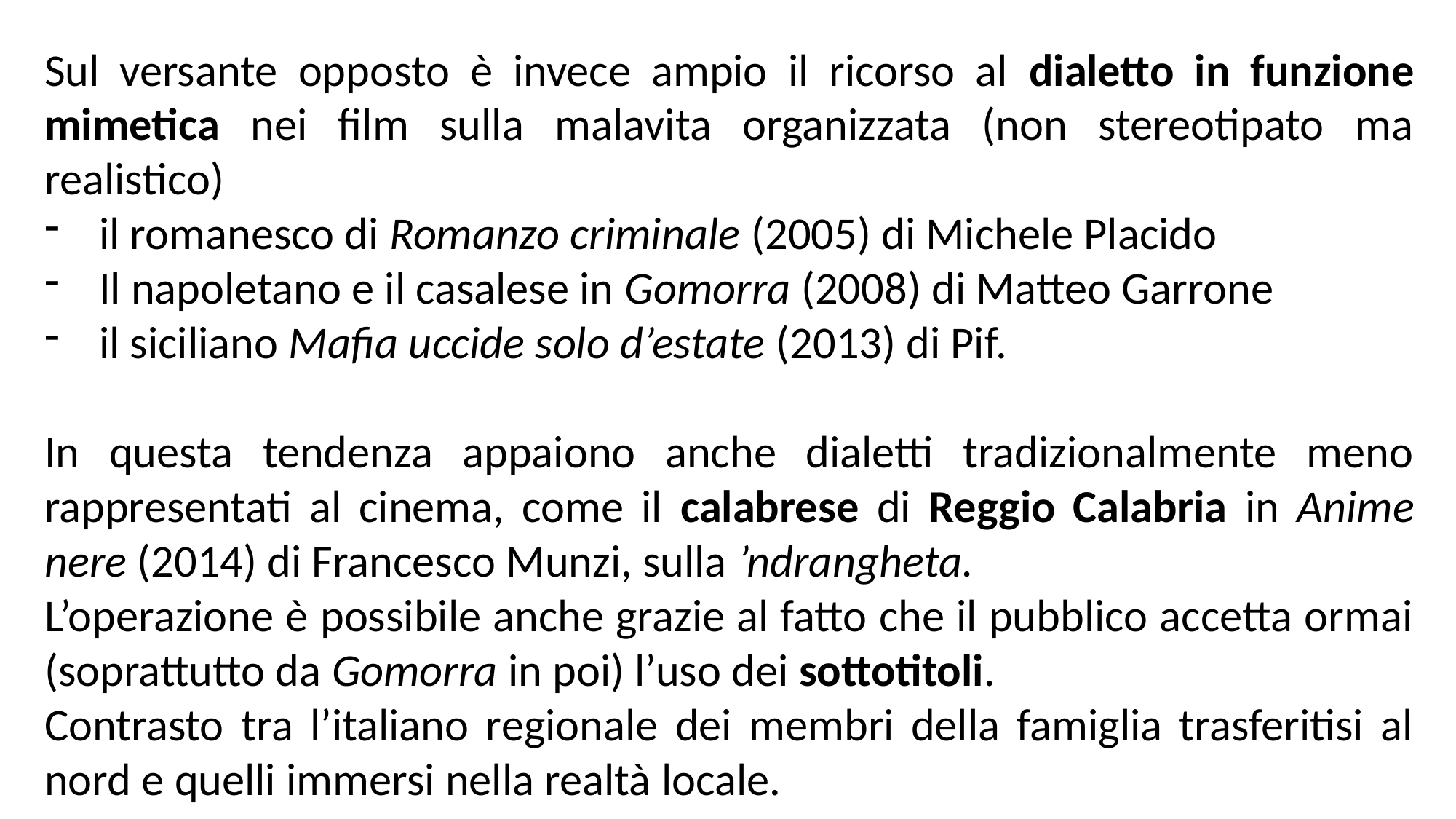

Sul versante opposto è invece ampio il ricorso al dialetto in funzione mimetica nei film sulla malavita organizzata (non stereotipato ma realistico)
il romanesco di Romanzo criminale (2005) di Michele Placido
Il napoletano e il casalese in Gomorra (2008) di Matteo Garrone
il siciliano Mafia uccide solo d’estate (2013) di Pif.

In questa tendenza appaiono anche dialetti tradizionalmente meno rappresentati al cinema, come il calabrese di Reggio Calabria in Anime nere (2014) di Francesco Munzi, sulla ’ndrangheta.
L’operazione è possibile anche grazie al fatto che il pubblico accetta ormai (soprattutto da Gomorra in poi) l’uso dei sottotitoli.
Contrasto tra l’italiano regionale dei membri della famiglia trasferitisi al nord e quelli immersi nella realtà locale.